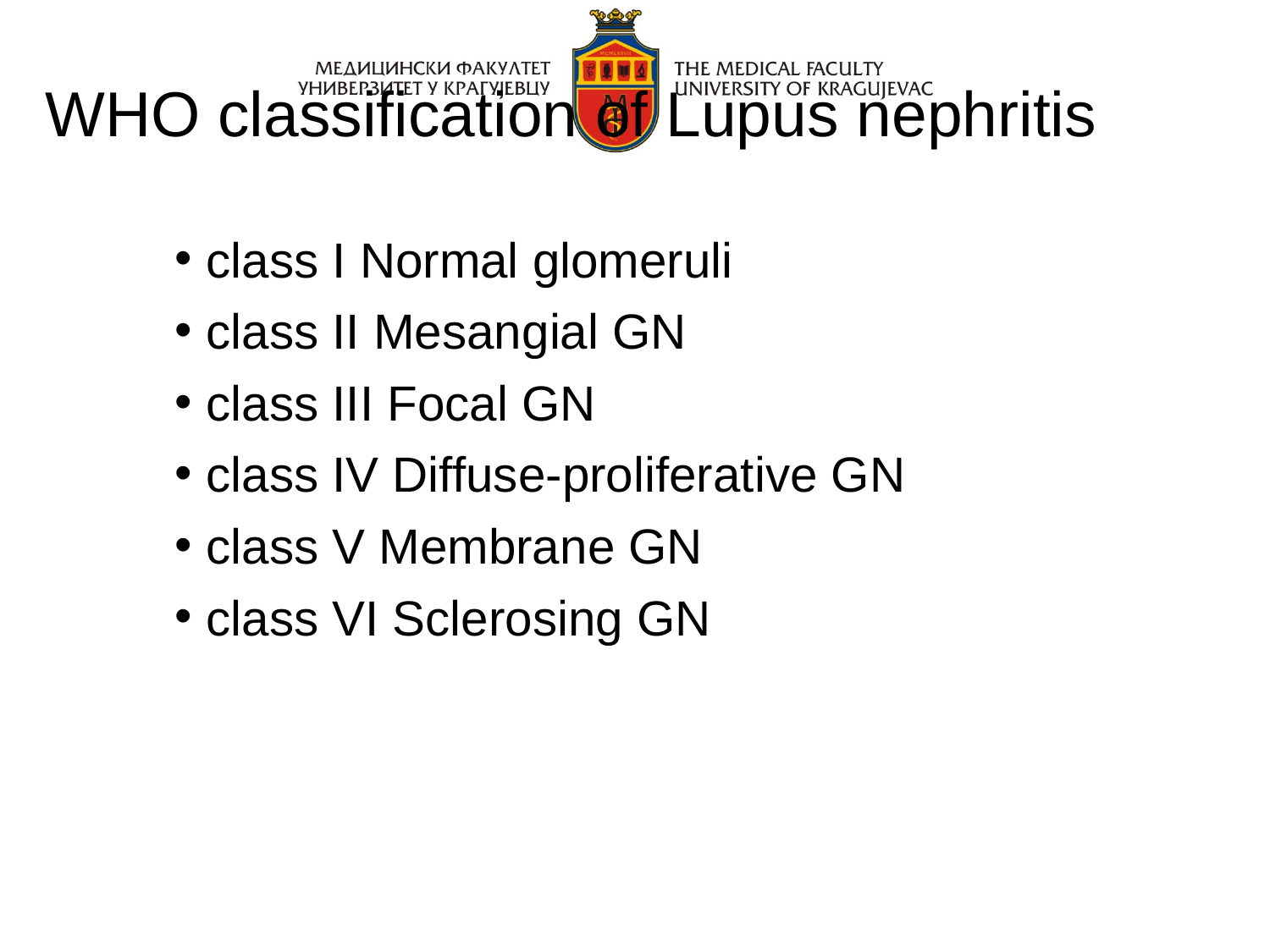

WHO classification of Lupus nephritis
class I Normal glomeruli
class II Mesangial GN
class III Focal GN
class IV Diffuse-proliferative GN
class V Membrane GN
class VI Sclerosing GN